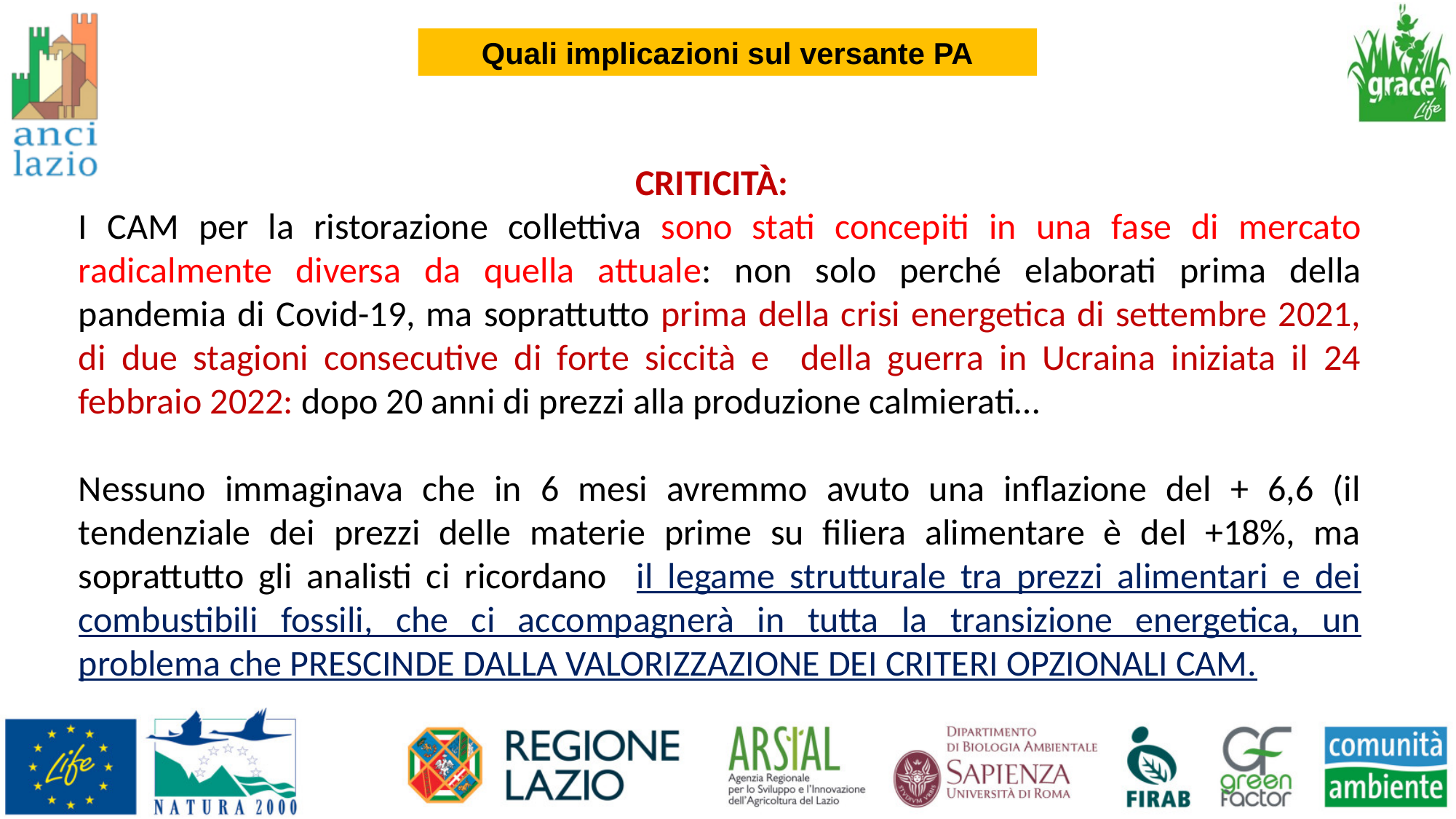

Quali implicazioni sul versante PA
CRITICITÀ:
I CAM per la ristorazione collettiva sono stati concepiti in una fase di mercato radicalmente diversa da quella attuale: non solo perché elaborati prima della pandemia di Covid-19, ma soprattutto prima della crisi energetica di settembre 2021, di due stagioni consecutive di forte siccità e  della guerra in Ucraina iniziata il 24 febbraio 2022: dopo 20 anni di prezzi alla produzione calmierati…

Nessuno immaginava che in 6 mesi avremmo avuto una inflazione del + 6,6 (il tendenziale dei prezzi delle materie prime su filiera alimentare è del +18%, ma soprattutto gli analisti ci ricordano  il legame strutturale tra prezzi alimentari e dei combustibili fossili, che ci accompagnerà in tutta la transizione energetica, un problema che PRESCINDE DALLA VALORIZZAZIONE DEI CRITERI OPZIONALI CAM.